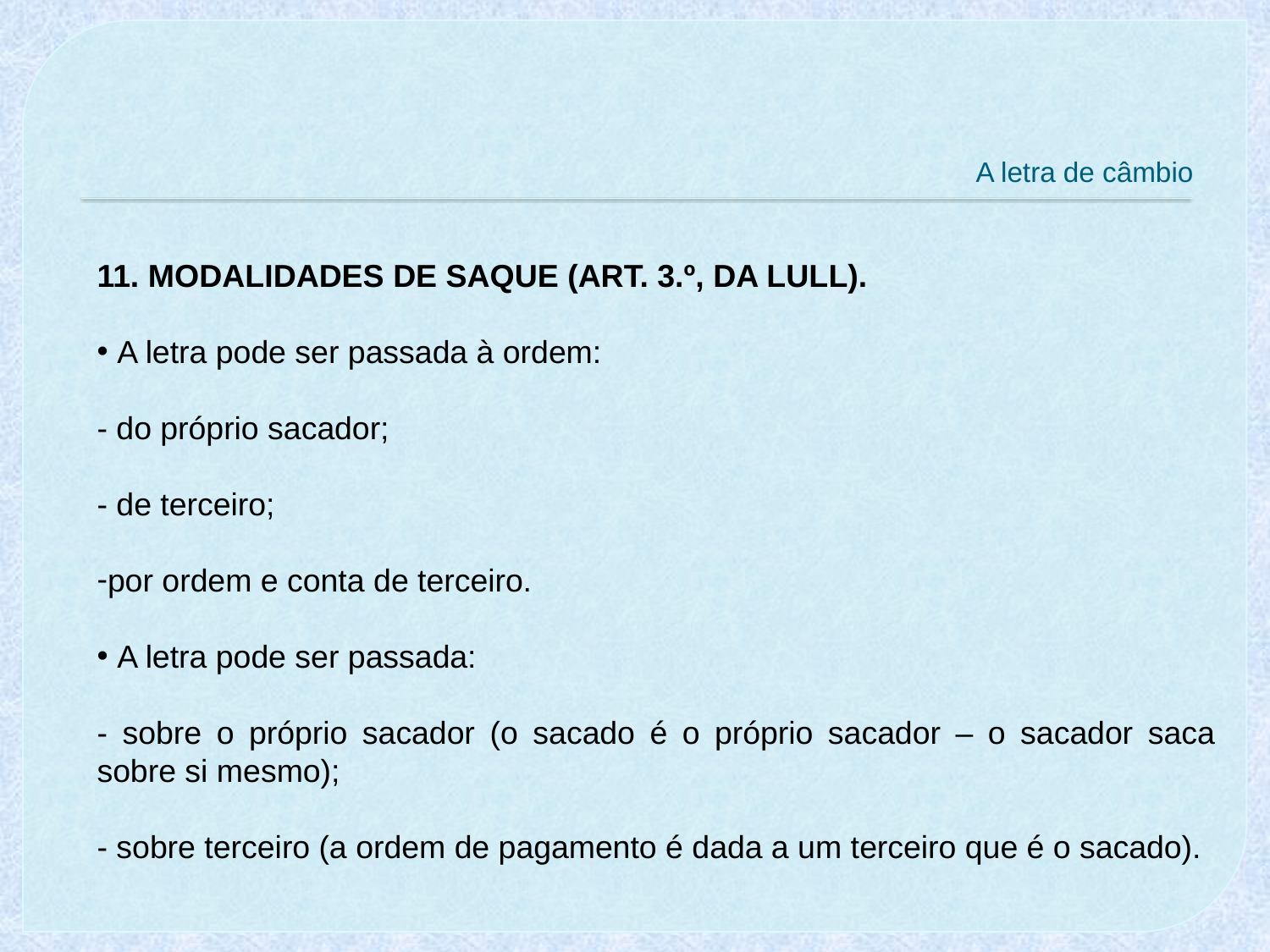

# A letra de câmbio
11. MODALIDADES DE SAQUE (ART. 3.º, DA LULL).

 A letra pode ser passada à ordem:

- do próprio sacador;

- de terceiro;

por ordem e conta de terceiro.

 A letra pode ser passada:

- sobre o próprio sacador (o sacado é o próprio sacador – o sacador saca sobre si mesmo);

- sobre terceiro (a ordem de pagamento é dada a um terceiro que é o sacado).